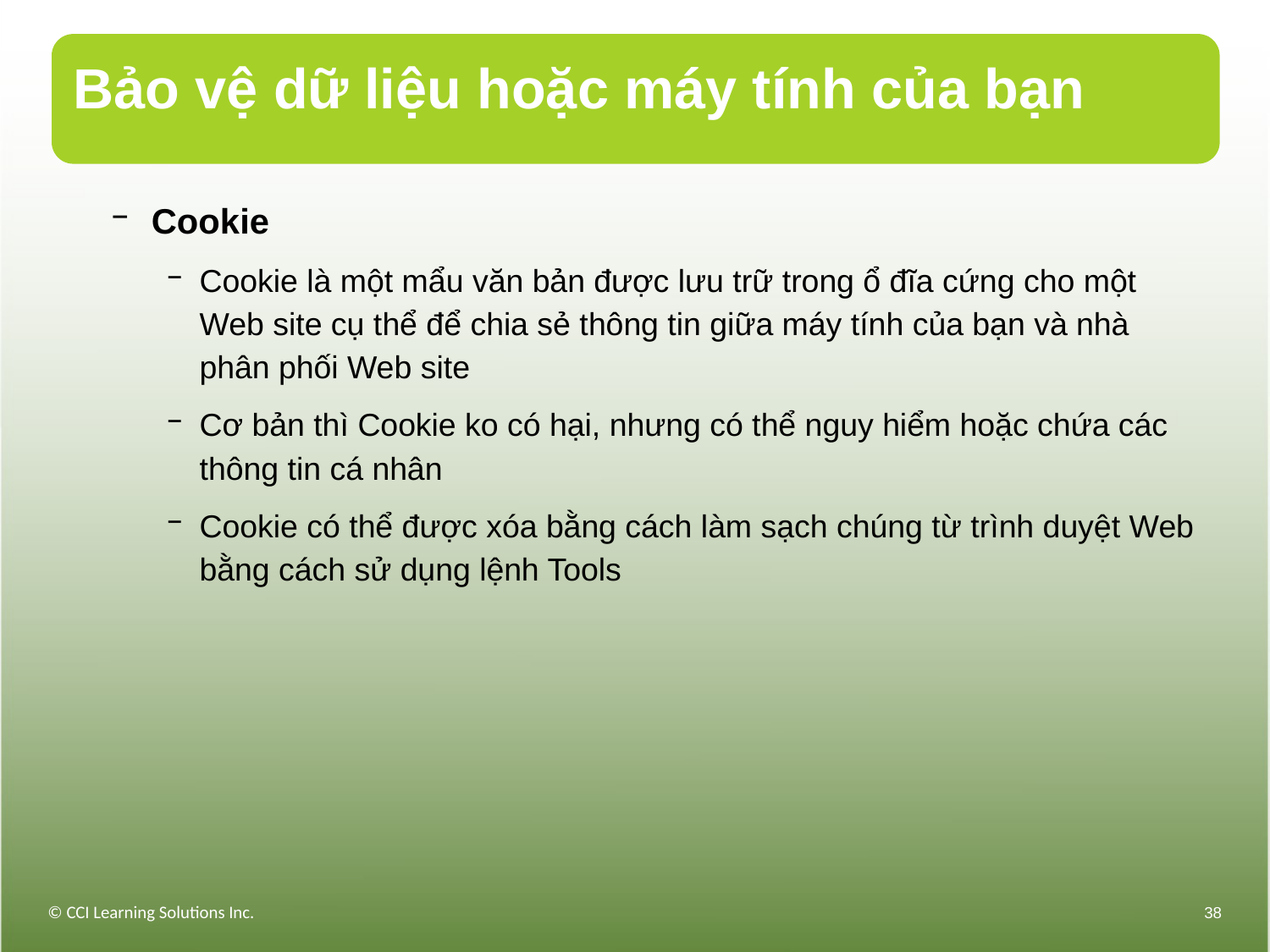

# Bảo vệ dữ liệu hoặc máy tính của bạn
Cookie
Cookie là một mẩu văn bản được lưu trữ trong ổ đĩa cứng cho một Web site cụ thể để chia sẻ thông tin giữa máy tính của bạn và nhà phân phối Web site
Cơ bản thì Cookie ko có hại, nhưng có thể nguy hiểm hoặc chứa các thông tin cá nhân
Cookie có thể được xóa bằng cách làm sạch chúng từ trình duyệt Web bằng cách sử dụng lệnh Tools

© CCI Learning Solutions Inc.
38